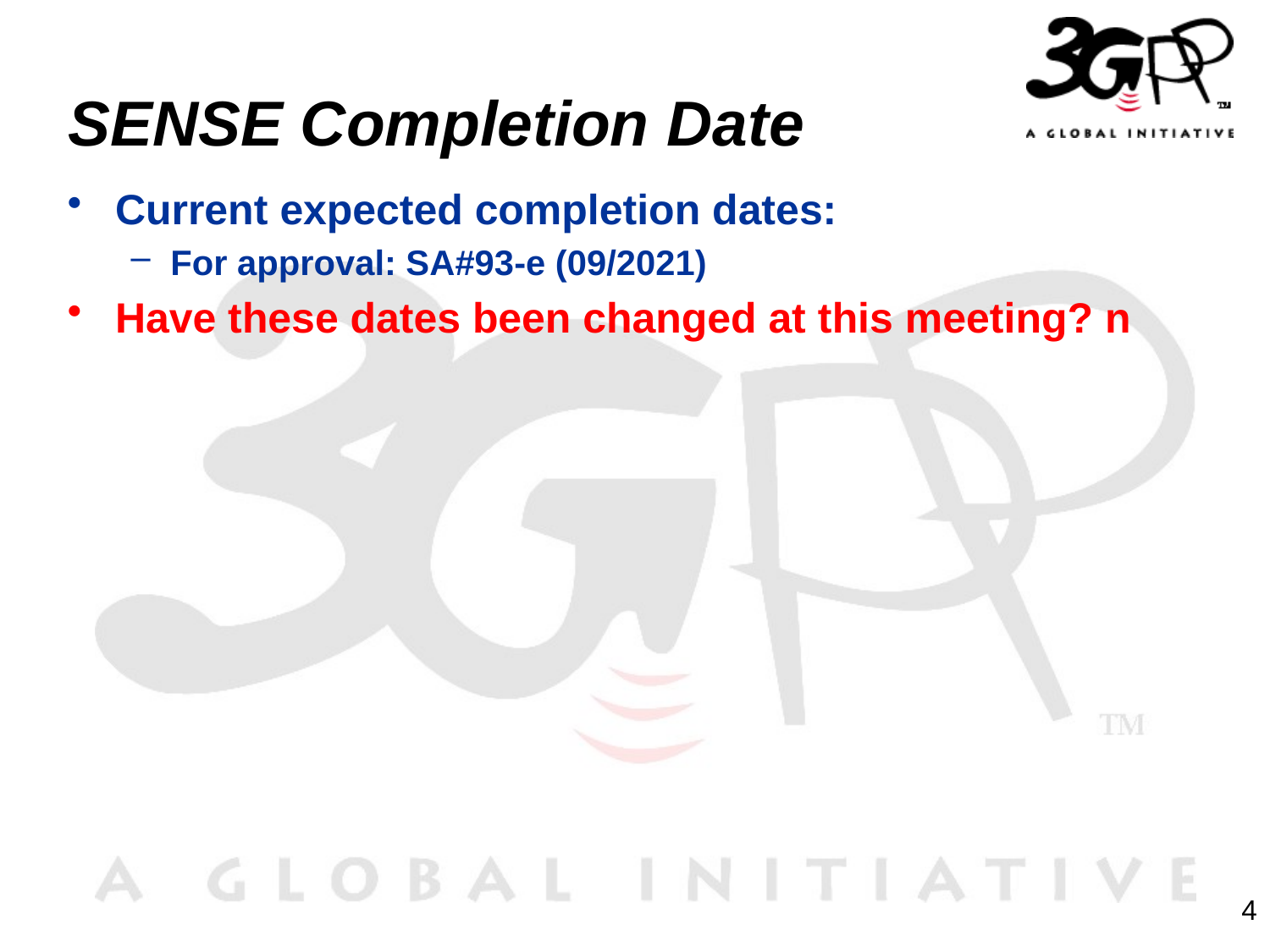

# SENSE Completion Date
Current expected completion dates:
For approval: SA#93-e (09/2021)
Have these dates been changed at this meeting? n

4